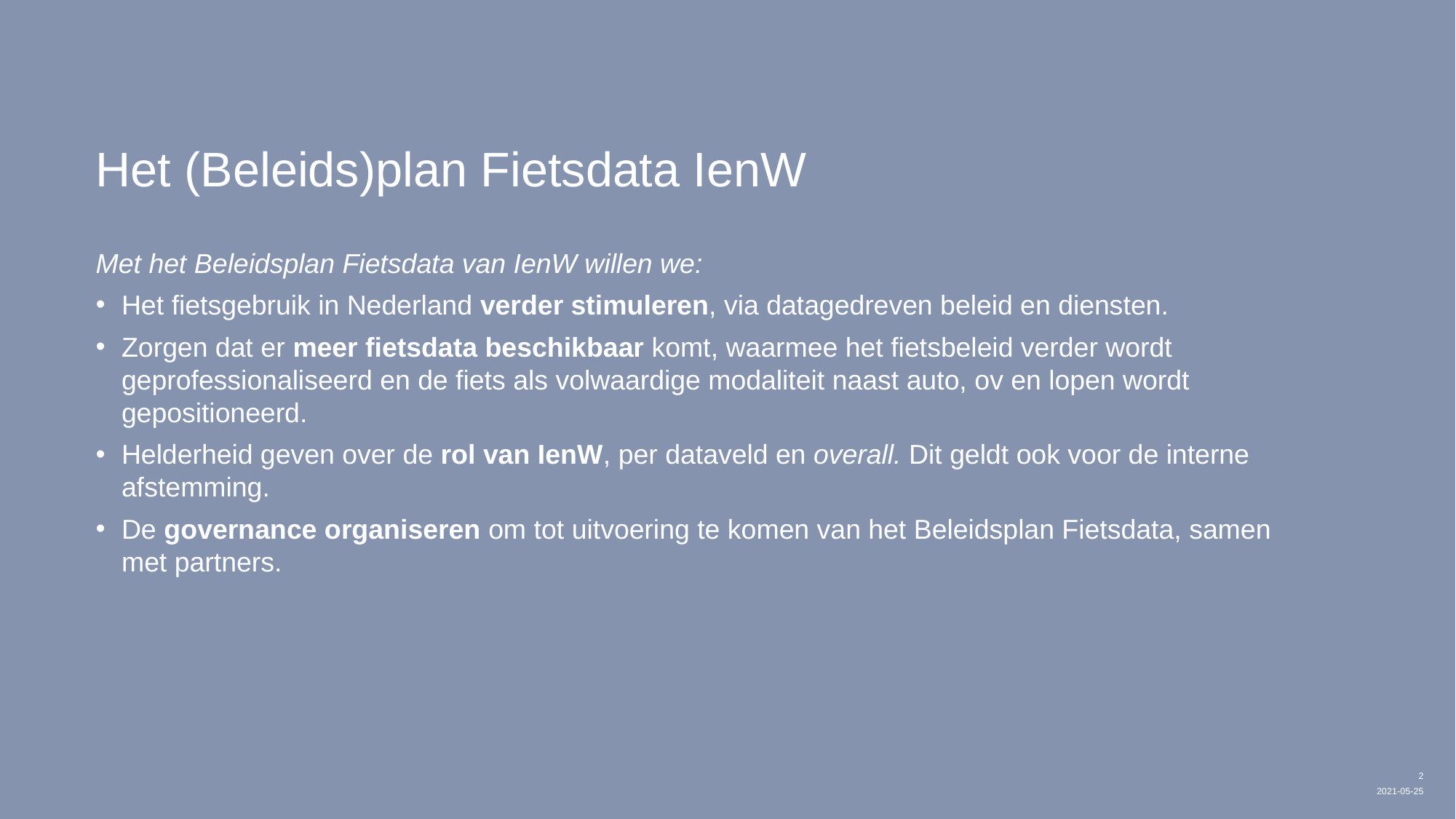

# Het (Beleids)plan Fietsdata IenW
Met het Beleidsplan Fietsdata van IenW willen we:
Het fietsgebruik in Nederland verder stimuleren, via datagedreven beleid en diensten.
Zorgen dat er meer fietsdata beschikbaar komt, waarmee het fietsbeleid verder wordt geprofessionaliseerd en de fiets als volwaardige modaliteit naast auto, ov en lopen wordt gepositioneerd.
Helderheid geven over de rol van IenW, per dataveld en overall. Dit geldt ook voor de interne afstemming.
De governance organiseren om tot uitvoering te komen van het Beleidsplan Fietsdata, samen met partners.

2
2021-05-25